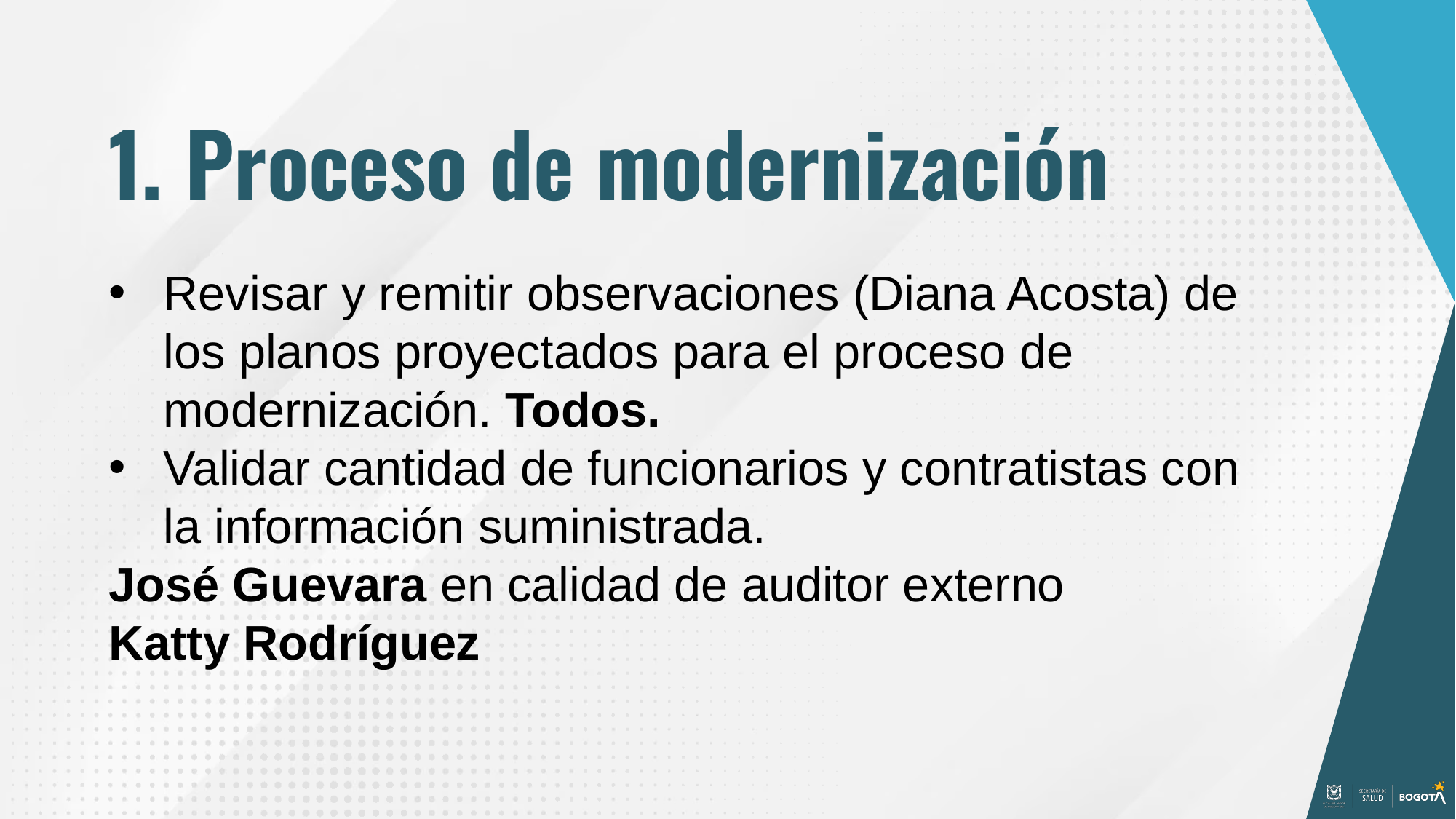

1. Proceso de modernización
Revisar y remitir observaciones (Diana Acosta) de los planos proyectados para el proceso de modernización. Todos.
Validar cantidad de funcionarios y contratistas con la información suministrada.
José Guevara en calidad de auditor externo
Katty Rodríguez